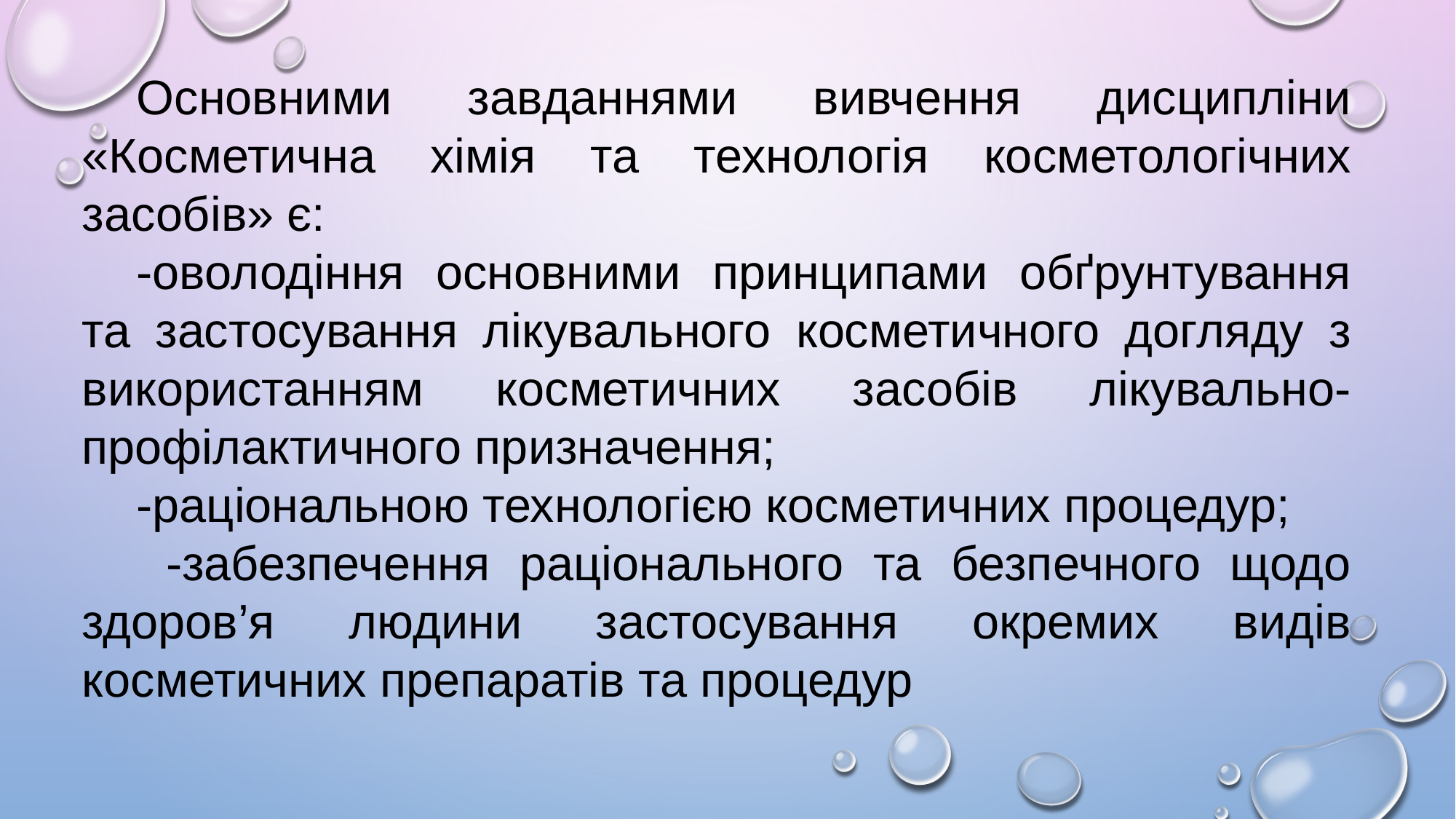

Основними завданнями вивчення дисципліни «Косметична хімія та технологія косметологічних засобів» є:
-оволодіння основними принципами обґрунтування та застосування лікувального косметичного догляду з використанням косметичних засобів лікувально-профілактичного призначення;
-раціональною технологією косметичних процедур;
 -забезпечення раціонального та безпечного щодо здоров’я людини застосування окремих видів косметичних препаратів та процедур